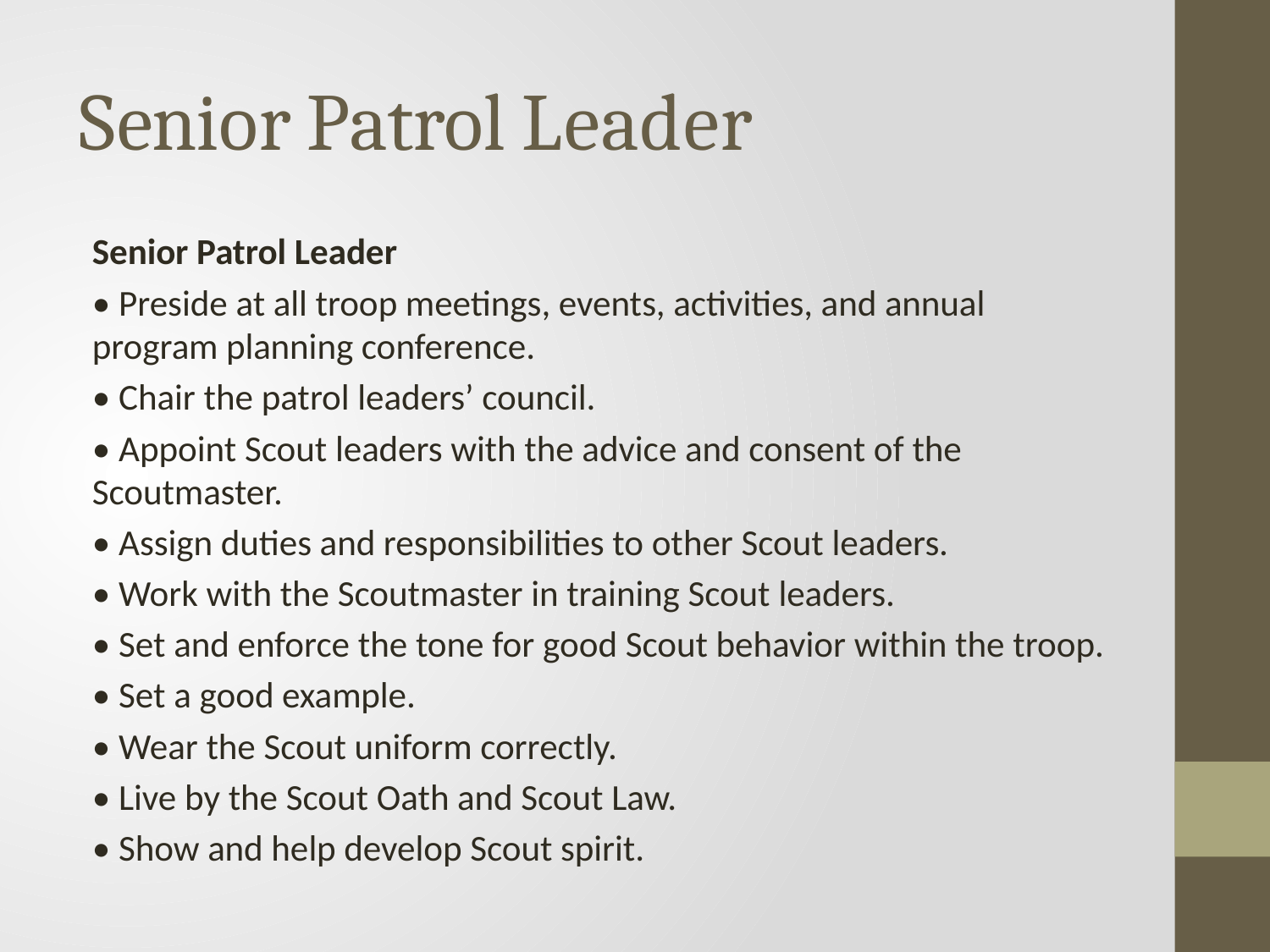

# Senior Patrol Leader
Senior Patrol Leader
• Preside at all troop meetings, events, activities, and annual program planning conference.
• Chair the patrol leaders’ council.
• Appoint Scout leaders with the advice and consent of the Scoutmaster.
• Assign duties and responsibilities to other Scout leaders.
• Work with the Scoutmaster in training Scout leaders.
• Set and enforce the tone for good Scout behavior within the troop.
• Set a good example.
• Wear the Scout uniform correctly.
• Live by the Scout Oath and Scout Law.
• Show and help develop Scout spirit.